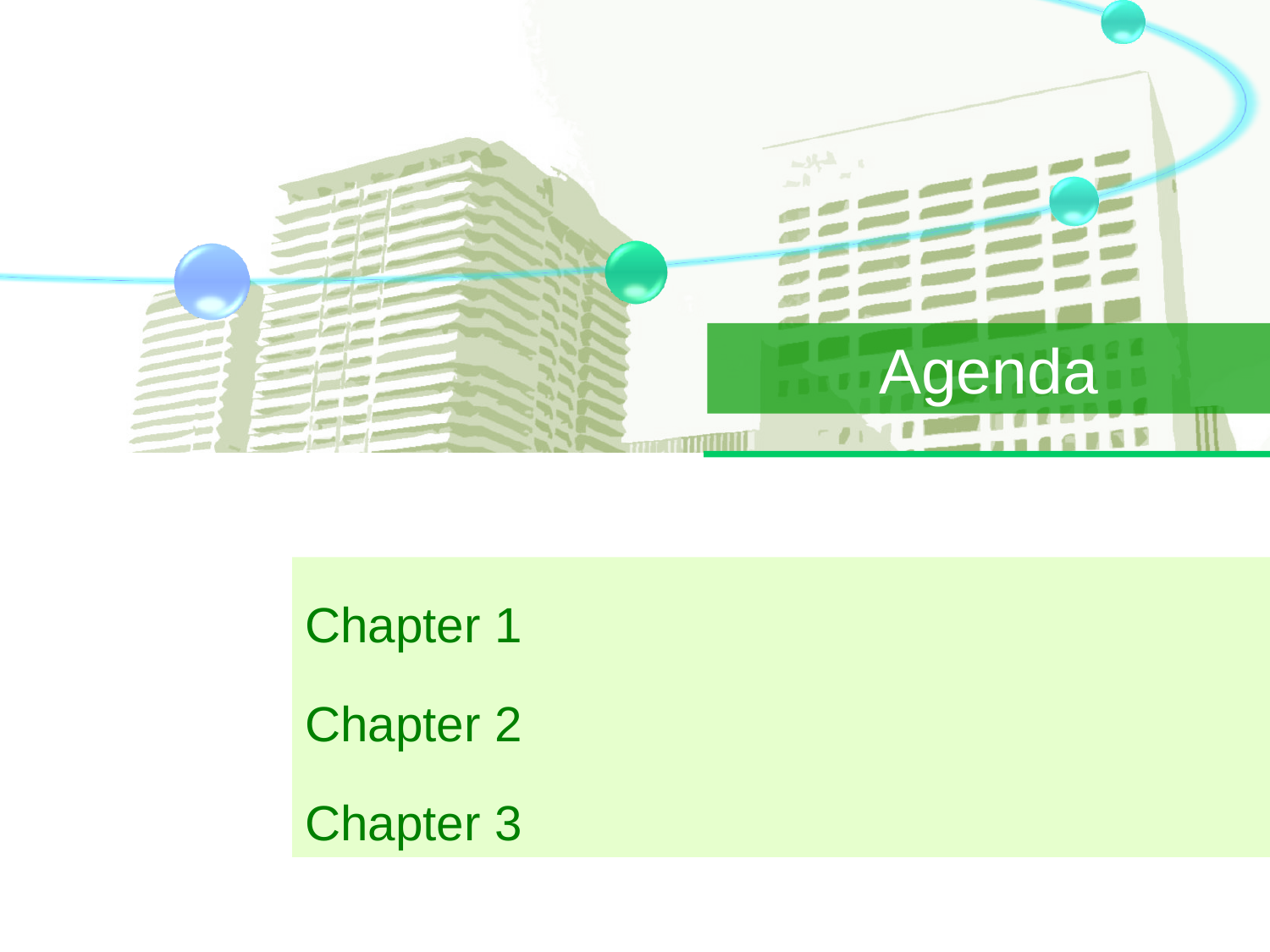

# Agenda
Chapter 1
Chapter 2
Chapter 3